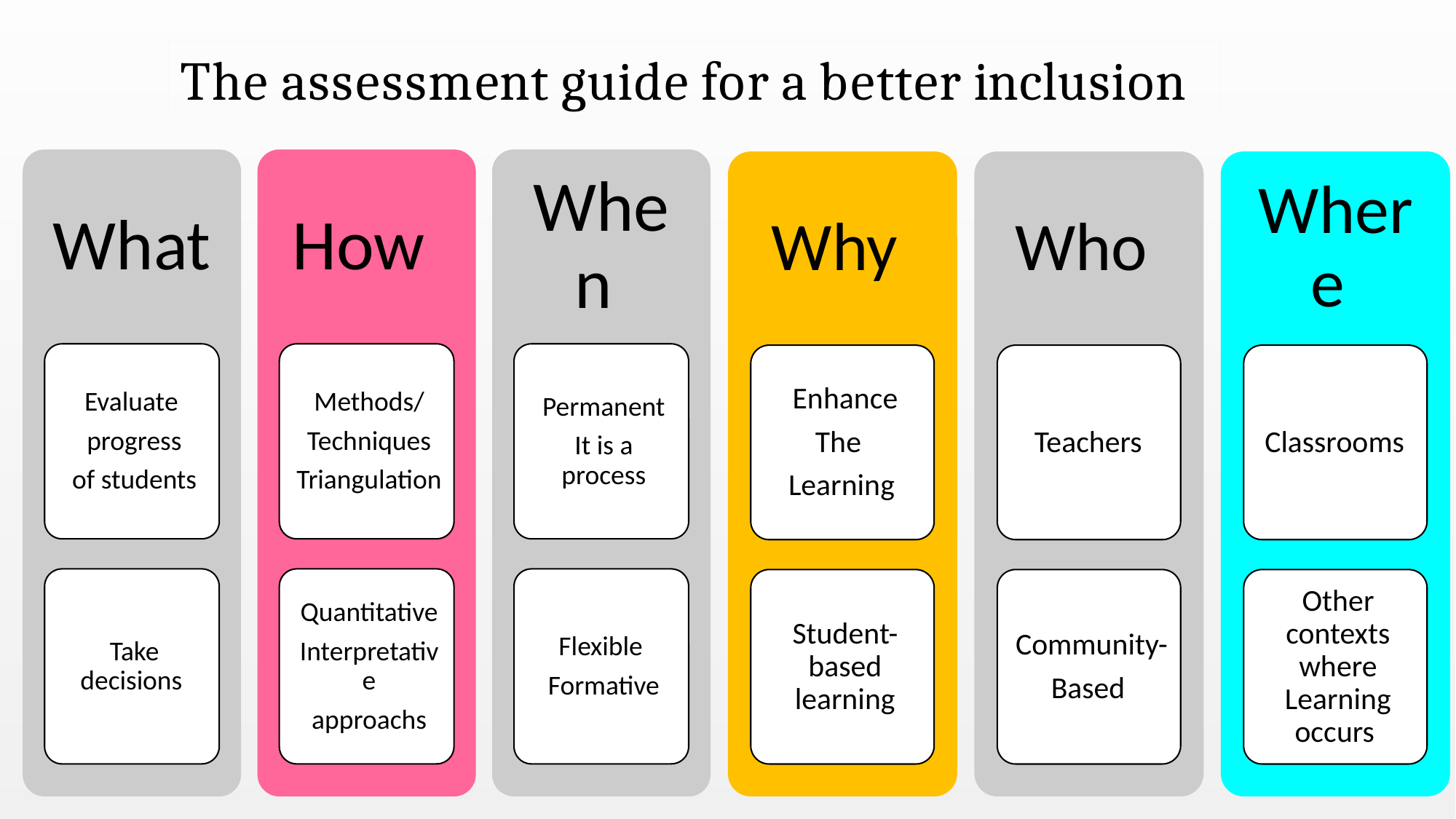

The assessment guide for a better inclusion
What
Evaluate
progress
of students
Take decisions
How
Methods/
Techniques
Triangulation
Quantitative
Interpretative
approachs
When
Permanent
It is a process
Flexible
Formative
Why
Enhance
The
Learning
Student-based learning
Who
Teachers
Community-
Based
Where
Classrooms
Other contexts where Learning occurs